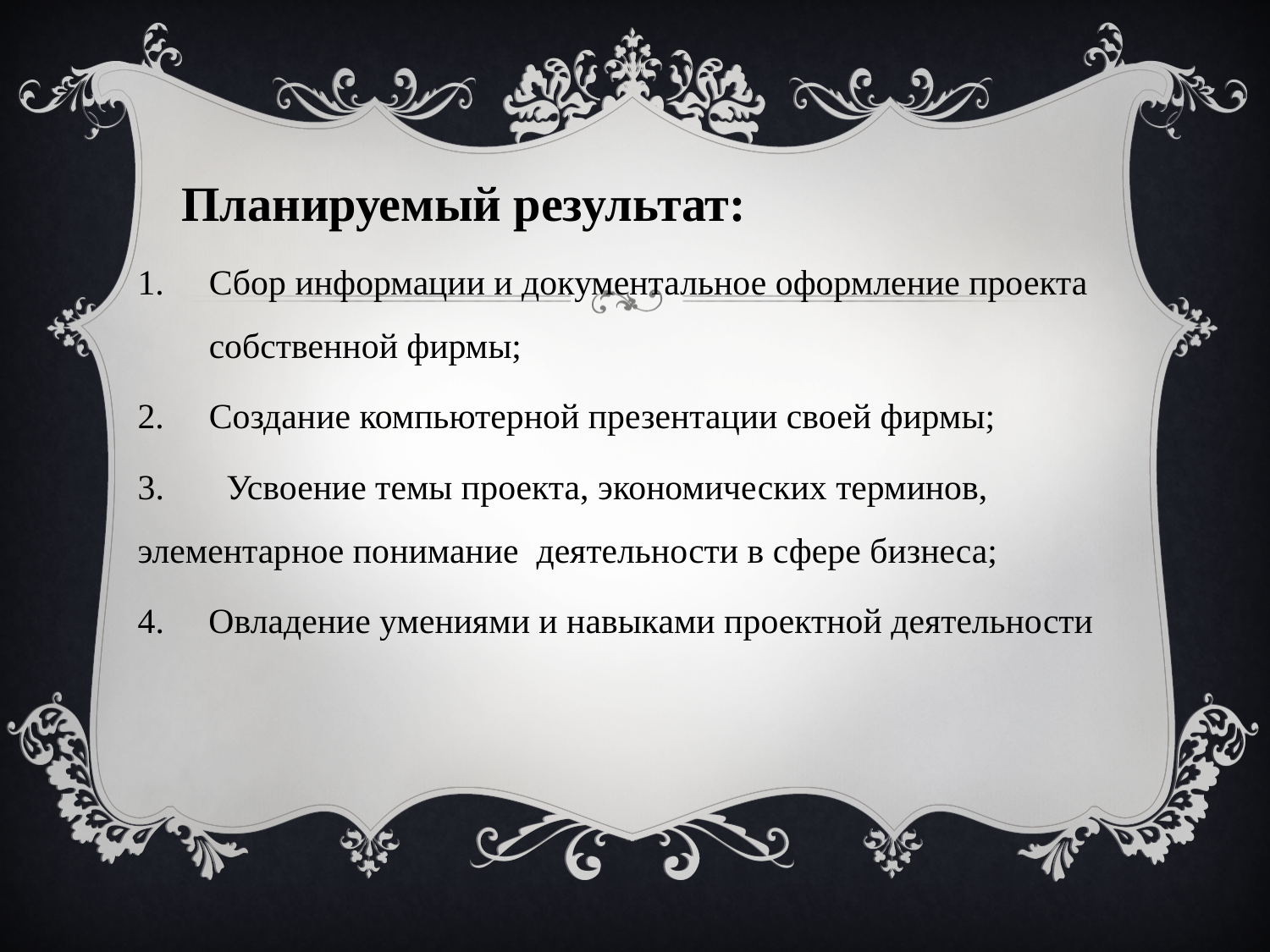

Планируемый результат:
Сбор информации и документальное оформление проекта собственной фирмы;
Создание компьютерной презентации своей фирмы;
3.       Усвоение темы проекта, экономических терминов, элементарное понимание  деятельности в сфере бизнеса;
4.     Овладение умениями и навыками проектной деятельности
#